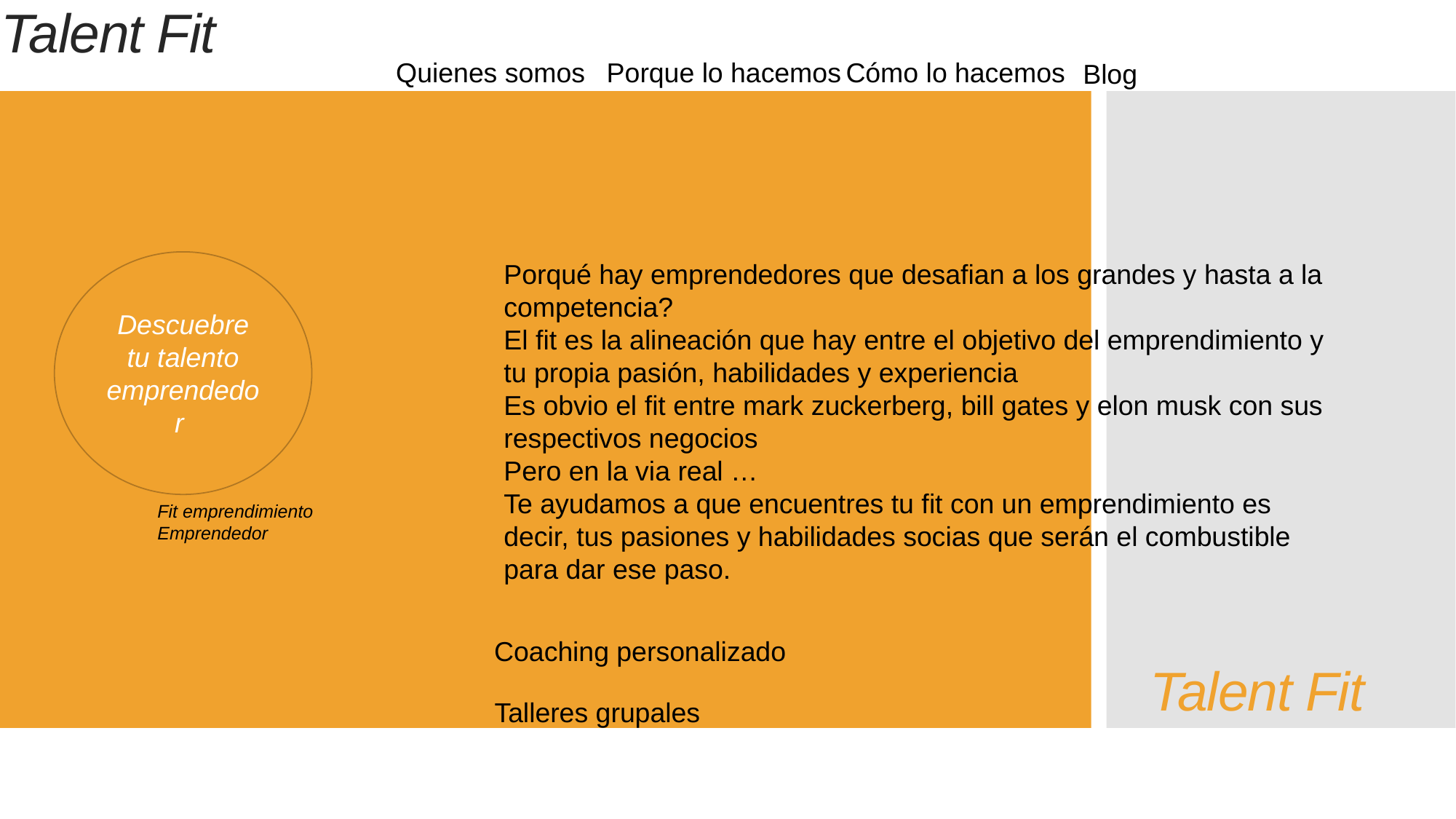

Talent Fit
Quienes somos
Porque lo hacemos
Cómo lo hacemos
Blog
# Talent Fit
Descuebre tu talento emprendedor
Porqué hay emprendedores que desafian a los grandes y hasta a la competencia?
El fit es la alineación que hay entre el objetivo del emprendimiento y tu propia pasión, habilidades y experiencia
Es obvio el fit entre mark zuckerberg, bill gates y elon musk con sus respectivos negocios
Pero en la via real …
Te ayudamos a que encuentres tu fit con un emprendimiento es decir, tus pasiones y habilidades socias que serán el combustible para dar ese paso.
Fit emprendimiento
Emprendedor
Coaching personalizado
Talleres grupales